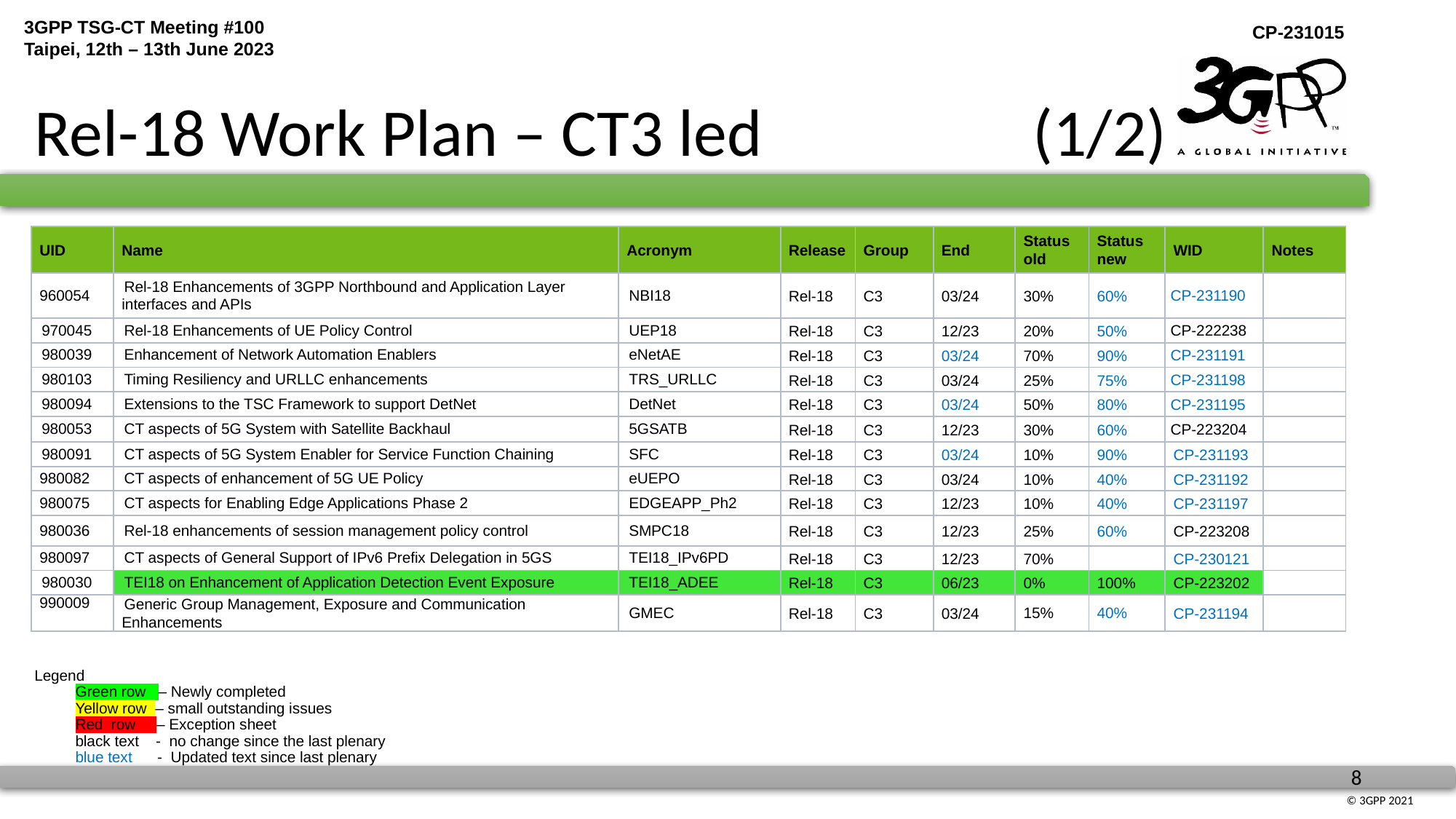

# Rel-18 Work Plan – CT3 led                  (1/2)
| UID | Name | Acronym | Release | Group | End | Status old | Status new | WID | Notes |
| --- | --- | --- | --- | --- | --- | --- | --- | --- | --- |
| 960054 | Rel-18 Enhancements of 3GPP Northbound and Application Layer interfaces and APIs | NBI18 | Rel-18 | C3 | 03/24 | 30% | 60% | CP-231190 |  |
| 970045 | Rel-18 Enhancements of UE Policy Control | UEP18 | Rel-18 | C3 | 12/23 | 20% | 50% | CP-222238 |  |
| 980039 | Enhancement of Network Automation Enablers | eNetAE | Rel-18 | C3 | 03/24 | 70% | 90% | CP-231191 |  |
| 980103 | Timing Resiliency and URLLC enhancements | TRS\_URLLC | Rel-18 | C3 | 03/24 | 25% | 75% | CP-231198 |  |
| 980094 | Extensions to the TSC Framework to support DetNet | DetNet | Rel-18 | C3 | 03/24 | 50% | 80% | CP-231195 |  |
| 980053 | CT aspects of 5G System with Satellite Backhaul | 5GSATB | Rel-18 | C3 | 12/23 | 30% | 60% | CP-223204 |  |
| 980091 | CT aspects of 5G System Enabler for Service Function Chaining | SFC | Rel-18 | C3 | 03/24 | 10% | 90% | CP-231193 |  |
| 980082 | CT aspects of enhancement of 5G UE Policy | eUEPO | Rel-18 | C3 | 03/24 | 10% | 40% | CP-231192 |  |
| 980075 | CT aspects for Enabling Edge Applications Phase 2 | EDGEAPP\_Ph2 | Rel-18 | C3 | 12/23 | 10% | 40% | CP-231197 |  |
| 980036 | Rel-18 enhancements of session management policy control | SMPC18 | Rel-18 | C3 | 12/23 | 25% | 60% | CP-223208 |  |
| 980097 | CT aspects of General Support of IPv6 Prefix Delegation in 5GS | TEI18\_IPv6PD | Rel-18 | C3 | 12/23 | 70% |  | CP-230121 |  |
| 980030 | TEI18 on Enhancement of Application Detection Event Exposure | TEI18\_ADEE | Rel-18 | C3 | 06/23 | 0% | 100% | CP-223202 |  |
| 990009 | Generic Group Management, Exposure and Communication Enhancements | GMEC | Rel-18 | C3 | 03/24 | 15% | 40% | CP-231194 |  |
Legend
Green row   – Newly completed
	Yellow row  – small outstanding issues
Red  row     – Exception sheet
	black text    -  no change since the last plenary
	blue text      -  Updated text since last plenary